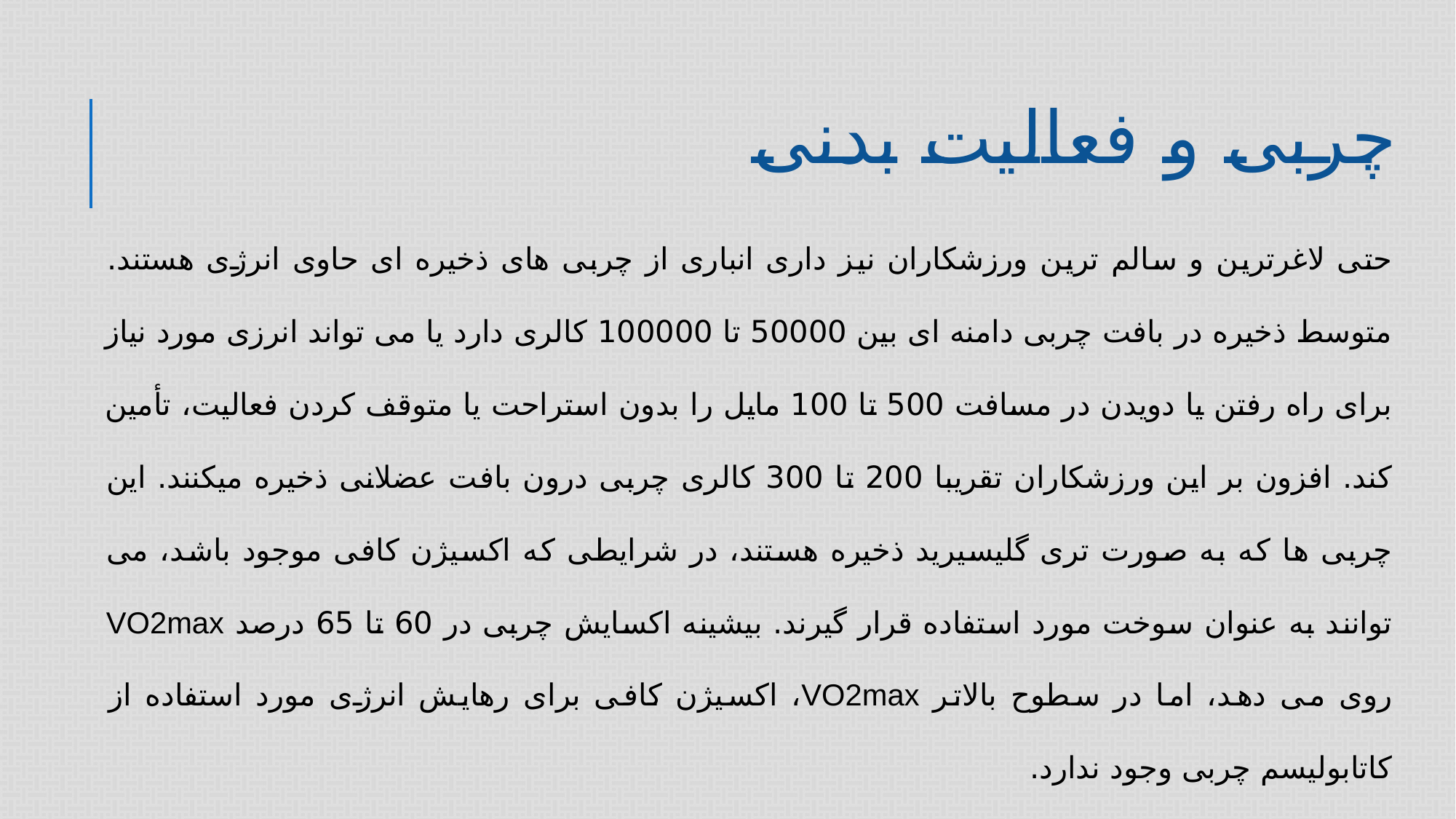

# چربی و فعالیت بدنی
حتی لاغرترین و سالم ترین ورزشکاران نیز داری انباری از چربی های ذخیره ای حاوی انرژی هستند. متوسط ذخیره در بافت چربی دامنه ای بین 50000 تا 100000 کالری دارد یا می تواند انرزی مورد نیاز برای راه رفتن یا دویدن در مسافت 500 تا 100 مایل را بدون استراحت یا متوقف کردن فعالیت، تأمین کند. افزون بر این ورزشکاران تقریبا 200 تا 300 کالری چربی درون بافت عضلانی ذخیره میکنند. این چربی ها که به صورت تری گلیسیرید ذخیره هستند، در شرایطی که اکسیژن کافی موجود باشد، می توانند به عنوان سوخت مورد استفاده قرار گیرند. بیشینه اکسایش چربی در 60 تا 65 درصد VO2max روی می دهد، اما در سطوح بالاتر VO2max، اکسیژن کافی برای رهایش انرژی مورد استفاده از کاتابولیسم چربی وجود ندارد.